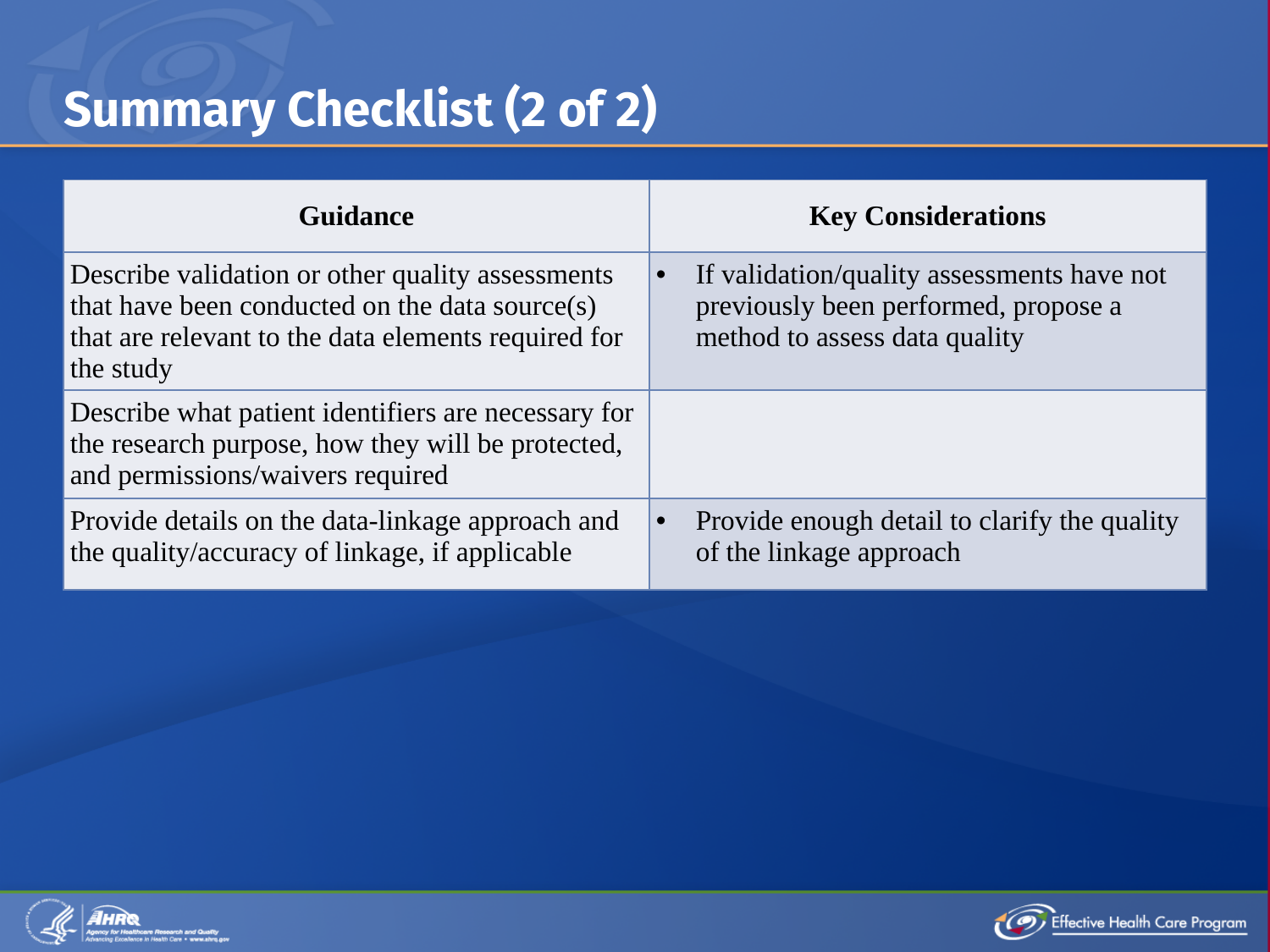

# Summary Checklist (2 of 2)
| Guidance | Key Considerations |
| --- | --- |
| Describe validation or other quality assessments that have been conducted on the data source(s) that are relevant to the data elements required for the study | If validation/quality assessments have not previously been performed, propose a method to assess data quality |
| Describe what patient identifiers are necessary for the research purpose, how they will be protected, and permissions/waivers required |  |
| Provide details on the data-linkage approach and the quality/accuracy of linkage, if applicable | Provide enough detail to clarify the quality of the linkage approach |